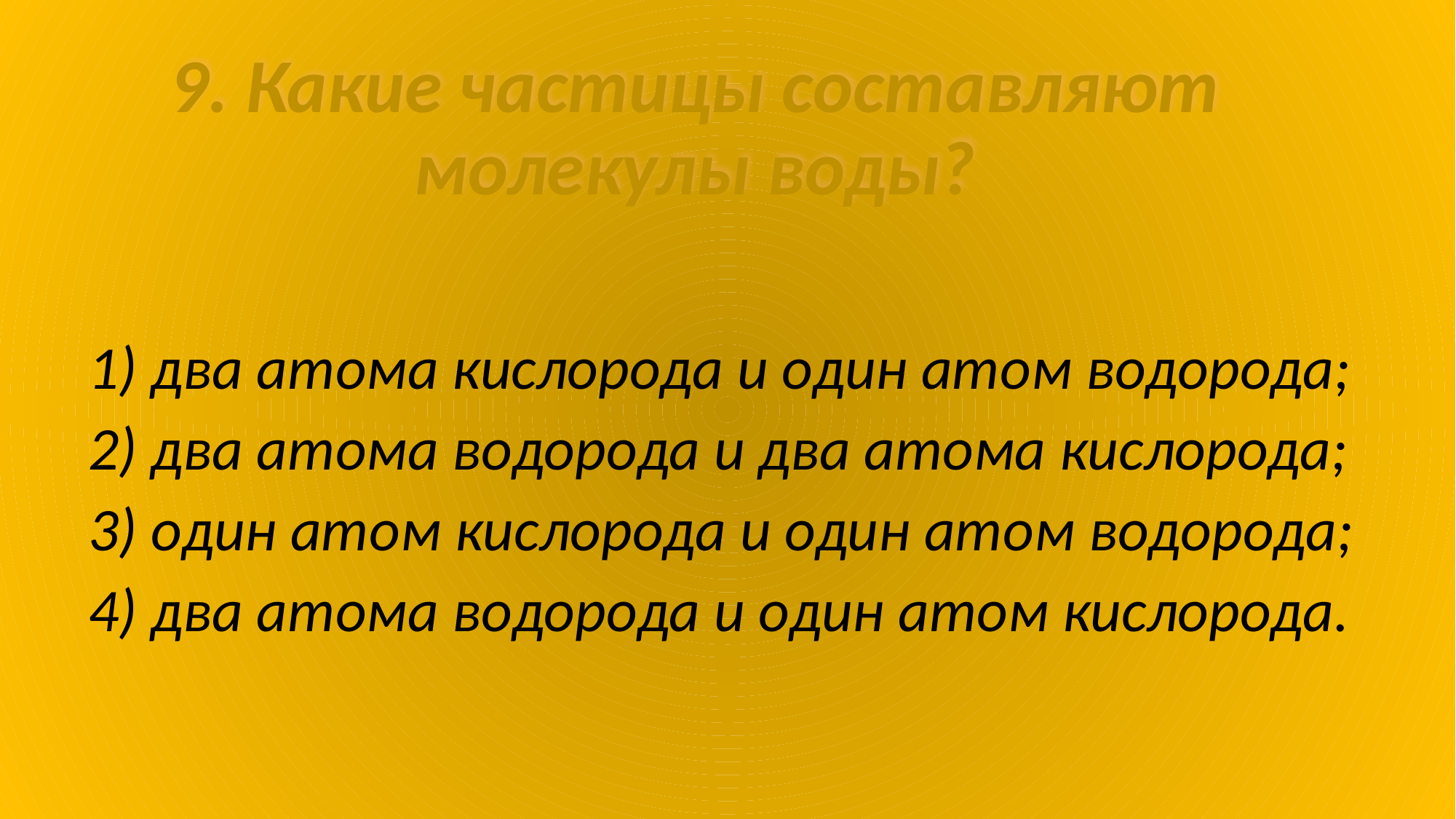

9. Какие частицы составляют молекулы воды?
1) два атома кислорода и один атом водорода;
2) два атома водорода и два атома кислорода;
3) один атом кислорода и один атом водорода;
4) два атома водорода и один атом кислорода.